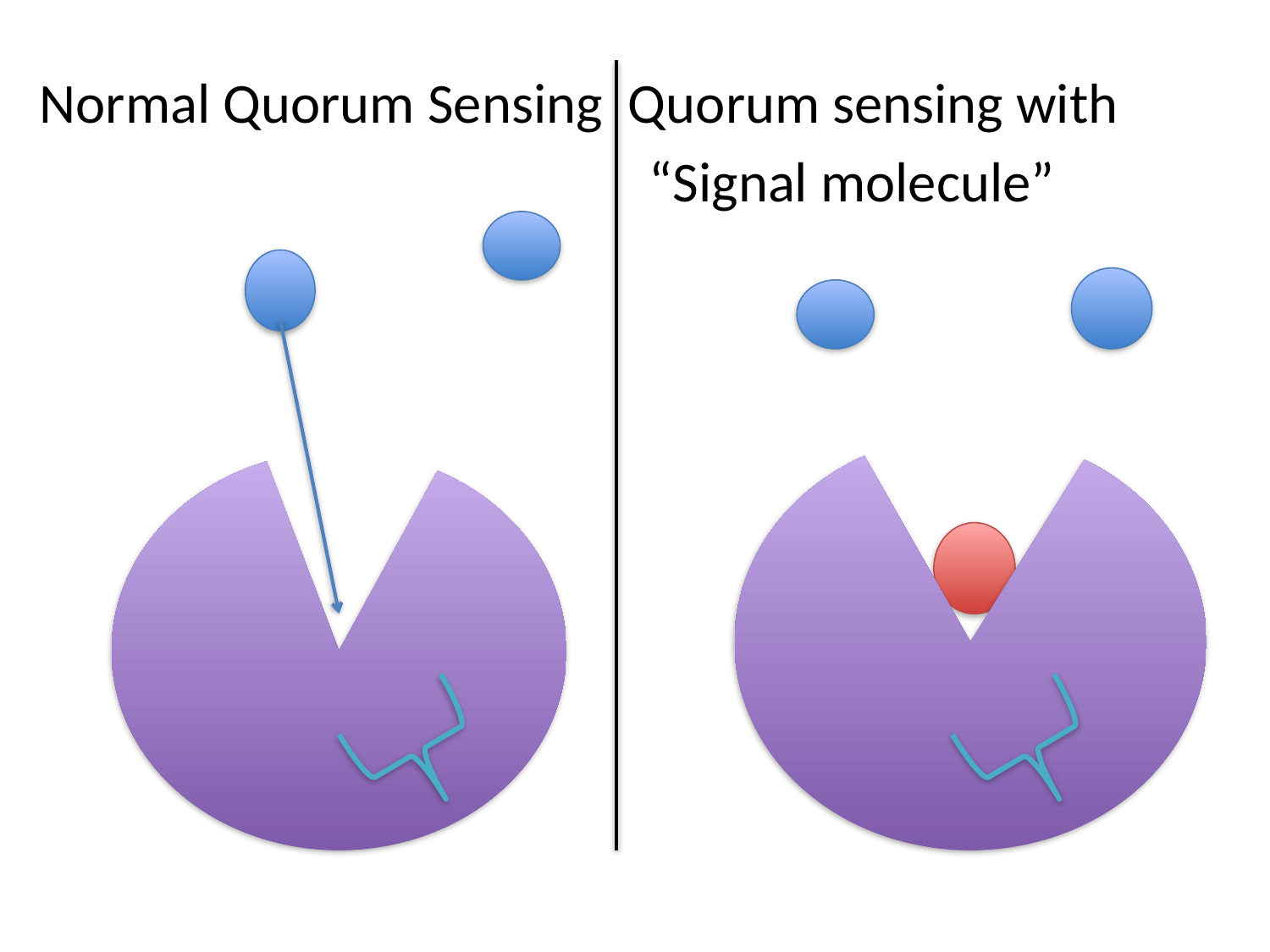

Normal Quorum Sensing  Quorum sensing with
                                                “Signal molecule”